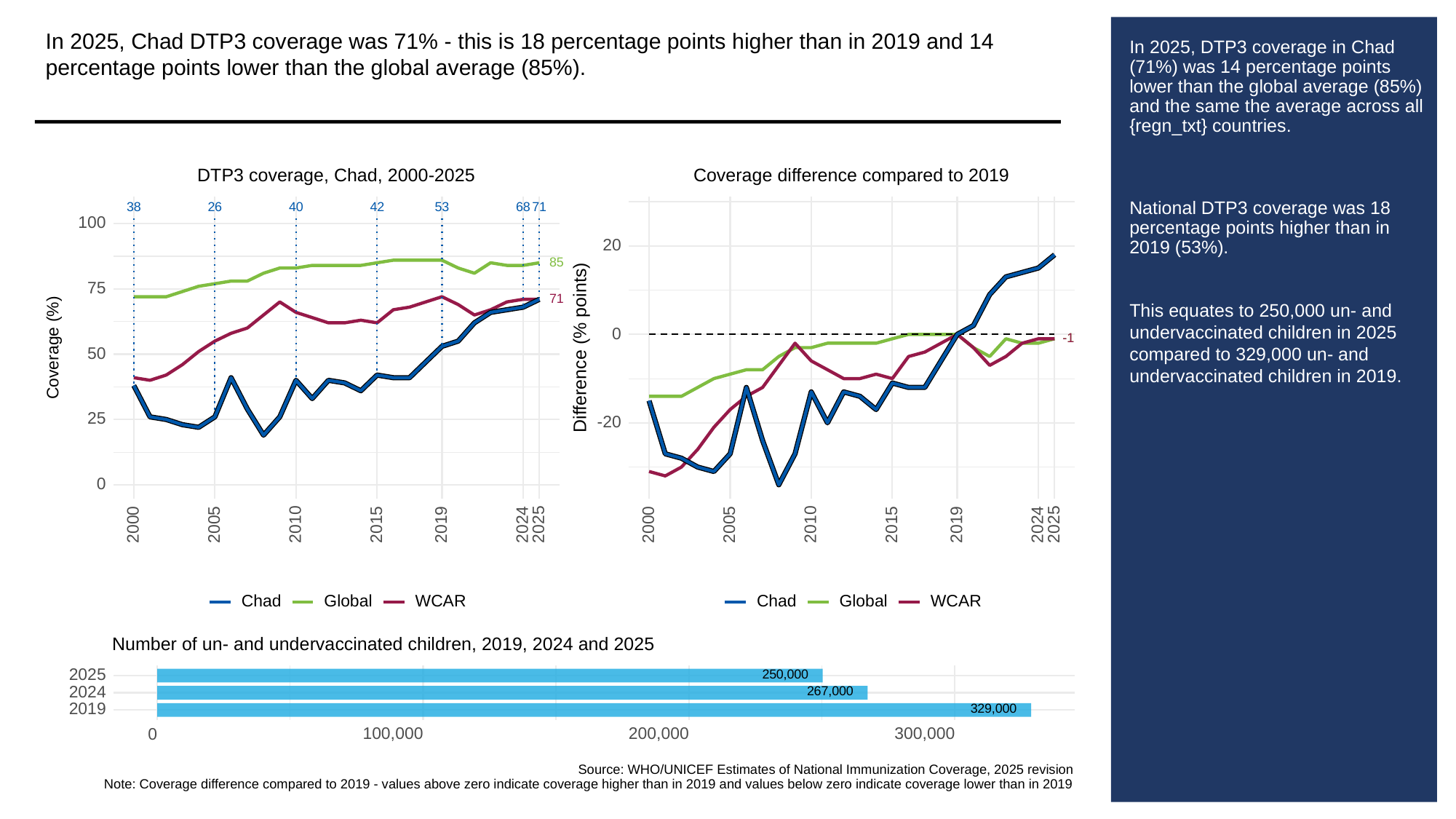

In 2025, Chad DTP3 coverage was 71% - this is 18 percentage points higher than in 2019 and 14 percentage points lower than the global average (85%).
# In 2025, DTP3 coverage in Chad (71%) was 14 percentage points lower than the global average (85%) and the same the average across all {regn_txt} countries.

National DTP3 coverage was 18 percentage points higher than in 2019 (53%).

This equates to 250,000 un- and undervaccinated children in 2025 compared to 329,000 un- and undervaccinated children in 2019.

DTP3 coverage, Chad, 2000-2025
Coverage difference compared to 2019

38
53
26
40
68
42
71
100

20

85

75

71

0
-1
-1

Difference (% points)
Coverage (%)
50

25
-20

0

2000
2005
2010
2015
2019
2024
2025
2000
2005
2010
2015
2019
2024
2025
Chad
Global
WCAR
Chad
Global
WCAR

Number of un- and undervaccinated children, 2019, 2024 and 2025

250,000
2025

267,000
2024

329,000
2019

100,000
200,000
300,000
0
Source: WHO/UNICEF Estimates of National Immunization Coverage, 2025 revision
Note: Coverage difference compared to 2019 - values above zero indicate coverage higher than in 2019 and values below zero indicate coverage lower than in 2019